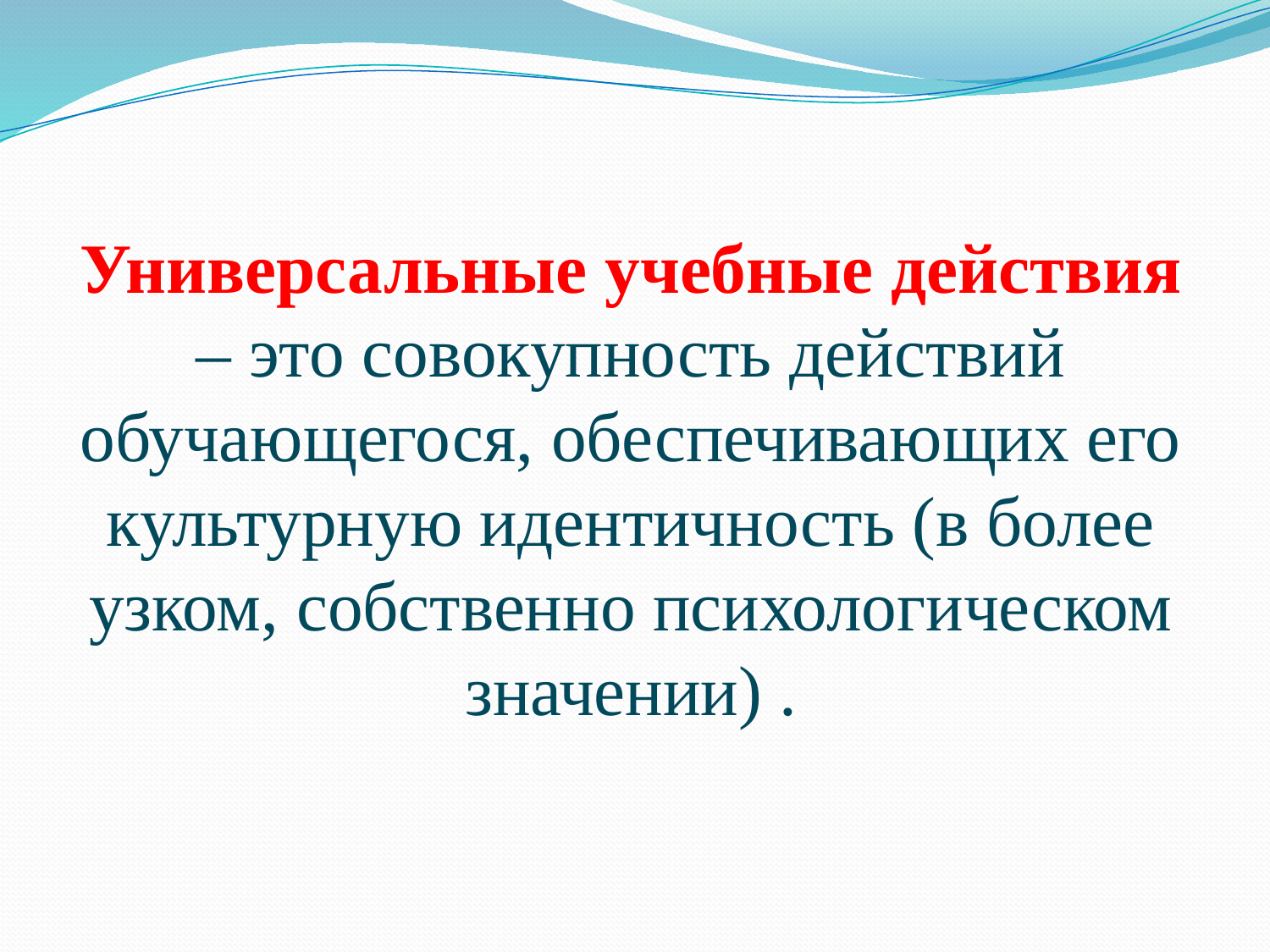

# Универсальные учебные действия – это совокупность действий обучающегося, обеспечивающих его культурную идентичность (в более узком, собственно психологическом значении) .